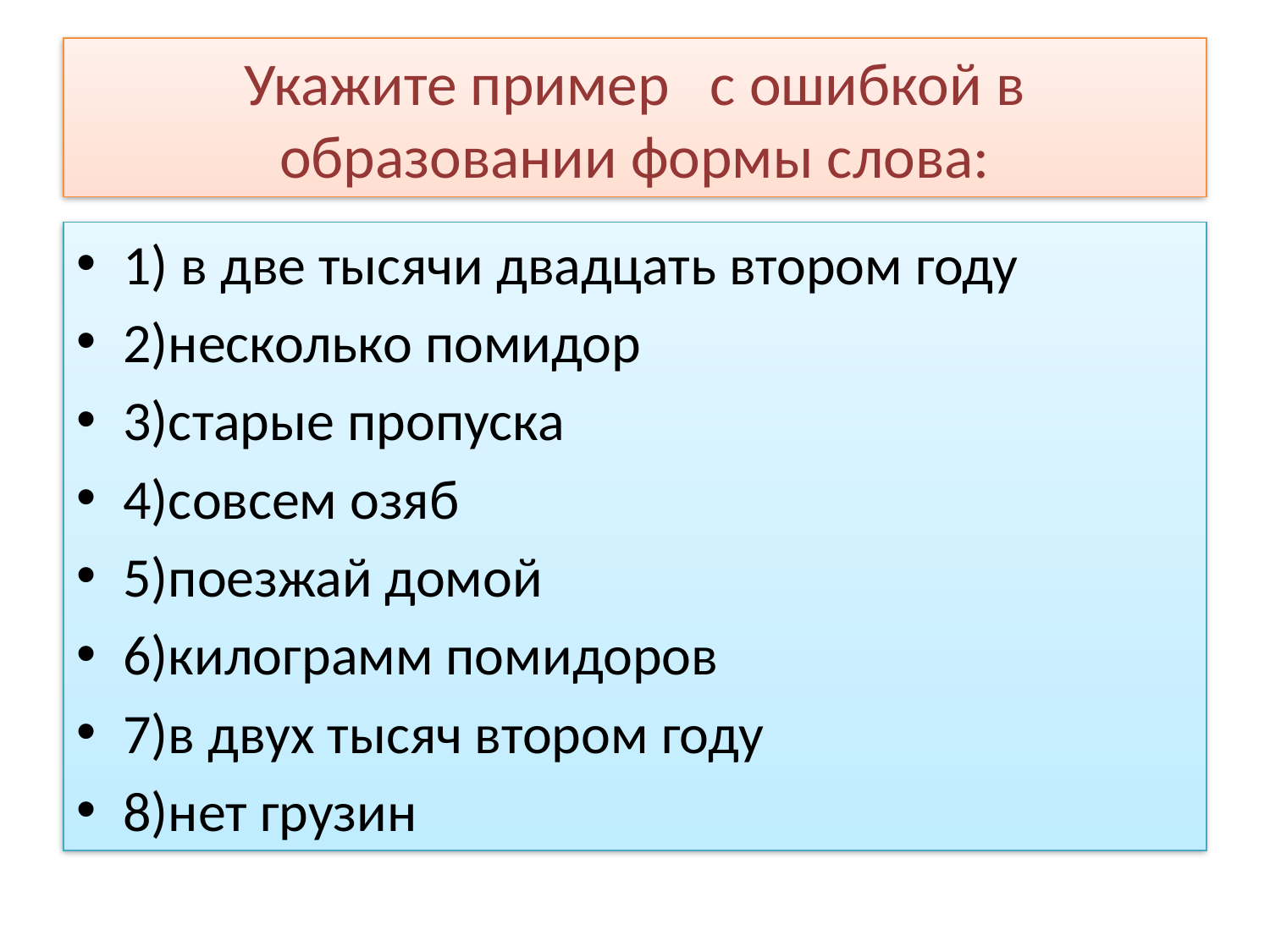

# Укажите пример   с ошибкой в образовании формы слова:
1) в две тысячи двадцать втором году
2)несколько помидор
3)старые пропуска
4)совсем озяб
5)поезжай домой
6)килограмм помидоров
7)в двух тысяч втором году
8)нет грузин